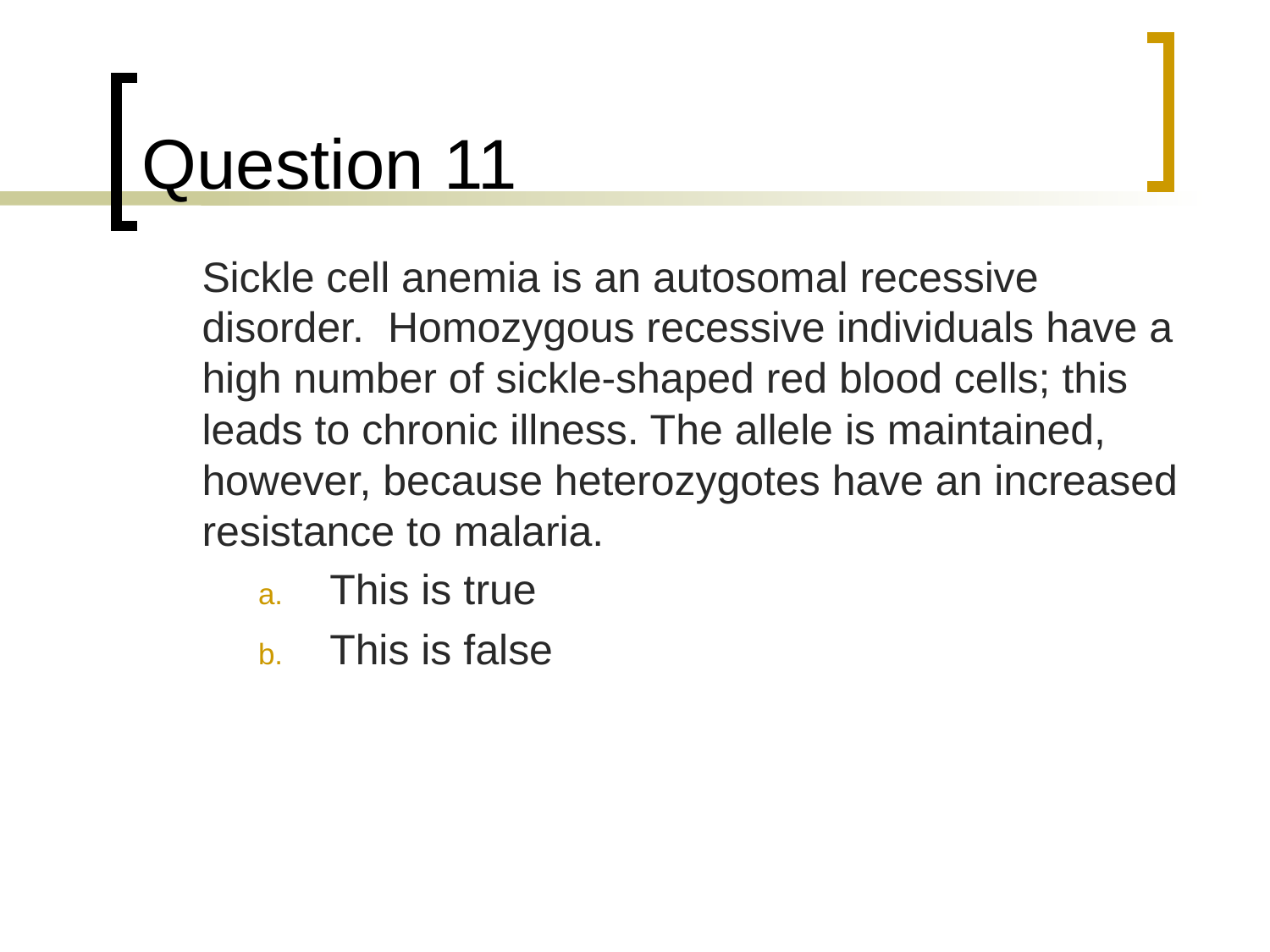

# Question 11
 	Sickle cell anemia is an autosomal recessive disorder.  Homozygous recessive individuals have a high number of sickle-shaped red blood cells; this leads to chronic illness. The allele is maintained, however, because heterozygotes have an increased resistance to malaria.
This is true
This is false